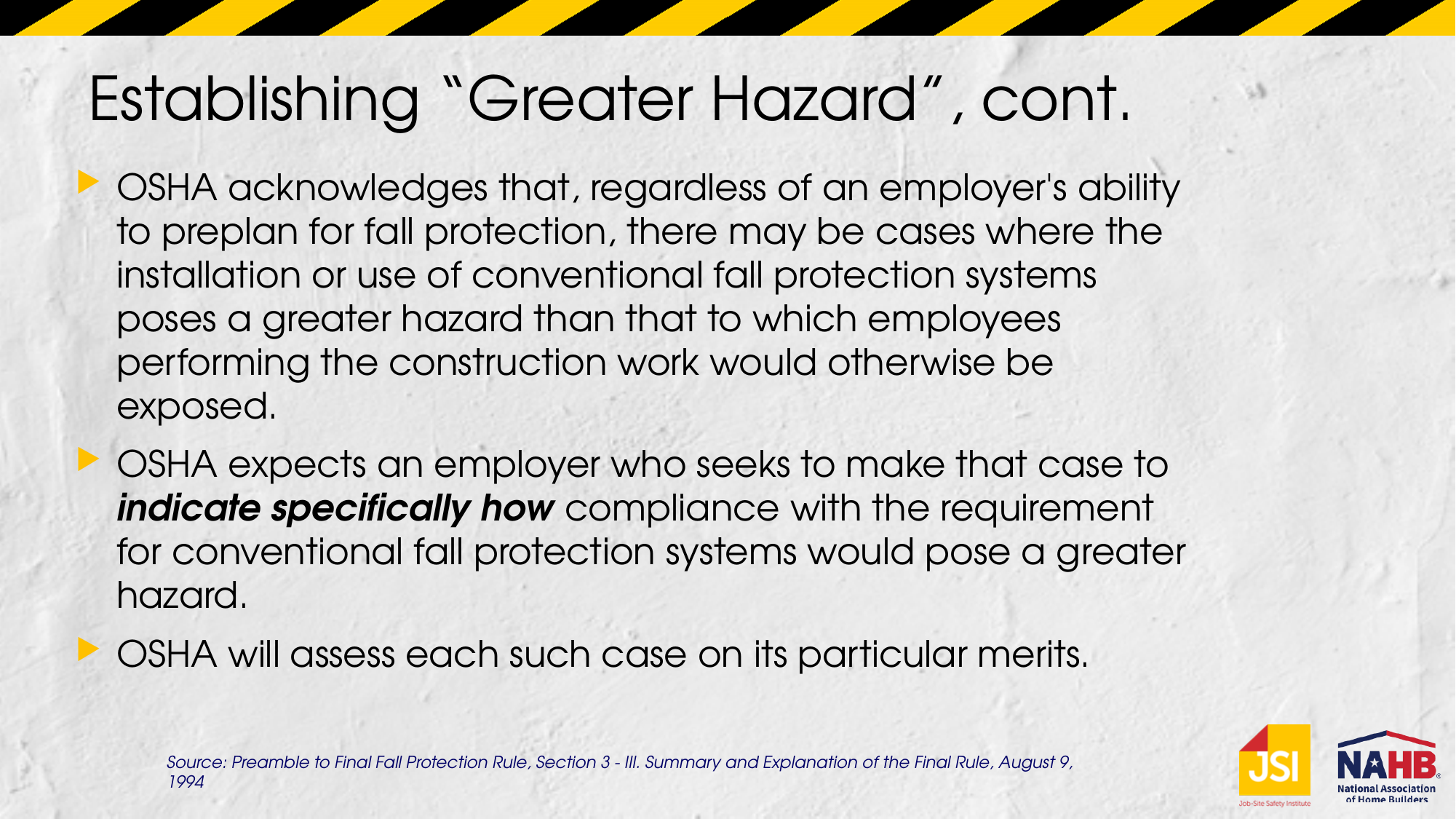

# Establishing “Greater Hazard”, cont.
OSHA acknowledges that, regardless of an employer's ability to preplan for fall protection, there may be cases where the installation or use of conventional fall protection systems poses a greater hazard than that to which employees performing the construction work would otherwise be exposed.
OSHA expects an employer who seeks to make that case to indicate specifically how compliance with the requirement for conventional fall protection systems would pose a greater hazard.
OSHA will assess each such case on its particular merits.

Source: Preamble to Final Fall Protection Rule, Section 3 - III. Summary and Explanation of the Final Rule, August 9, 1994